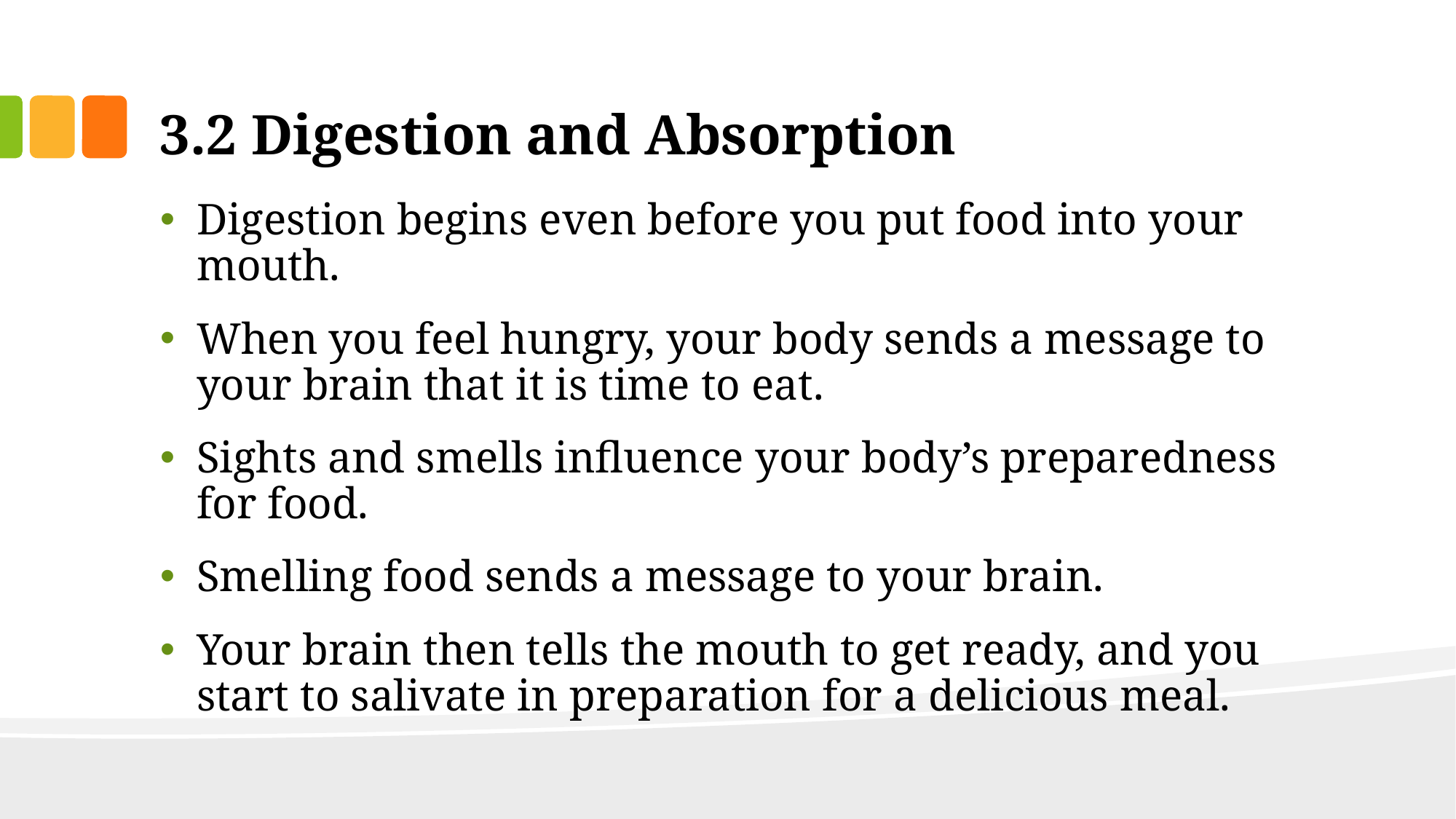

# 3.2 Digestion and Absorption
Digestion begins even before you put food into your mouth.
When you feel hungry, your body sends a message to your brain that it is time to eat.
Sights and smells influence your body’s preparedness for food.
Smelling food sends a message to your brain.
Your brain then tells the mouth to get ready, and you start to salivate in preparation for a delicious meal.